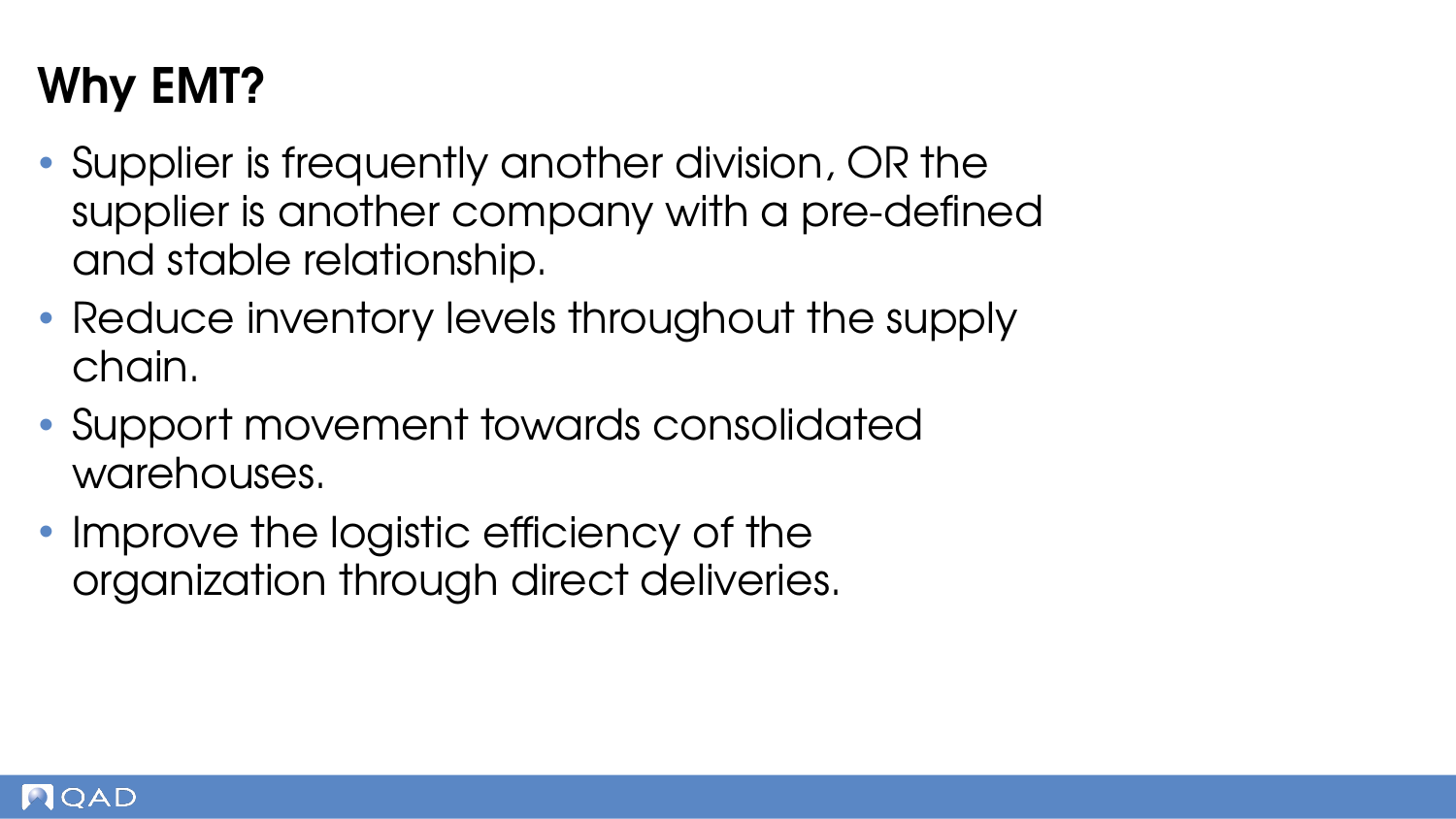

# Why EMT?
Supplier is frequently another division, OR the supplier is another company with a pre-defined and stable relationship.
Reduce inventory levels throughout the supply chain.
Support movement towards consolidated warehouses.
Improve the logistic efficiency of the organization through direct deliveries.

118